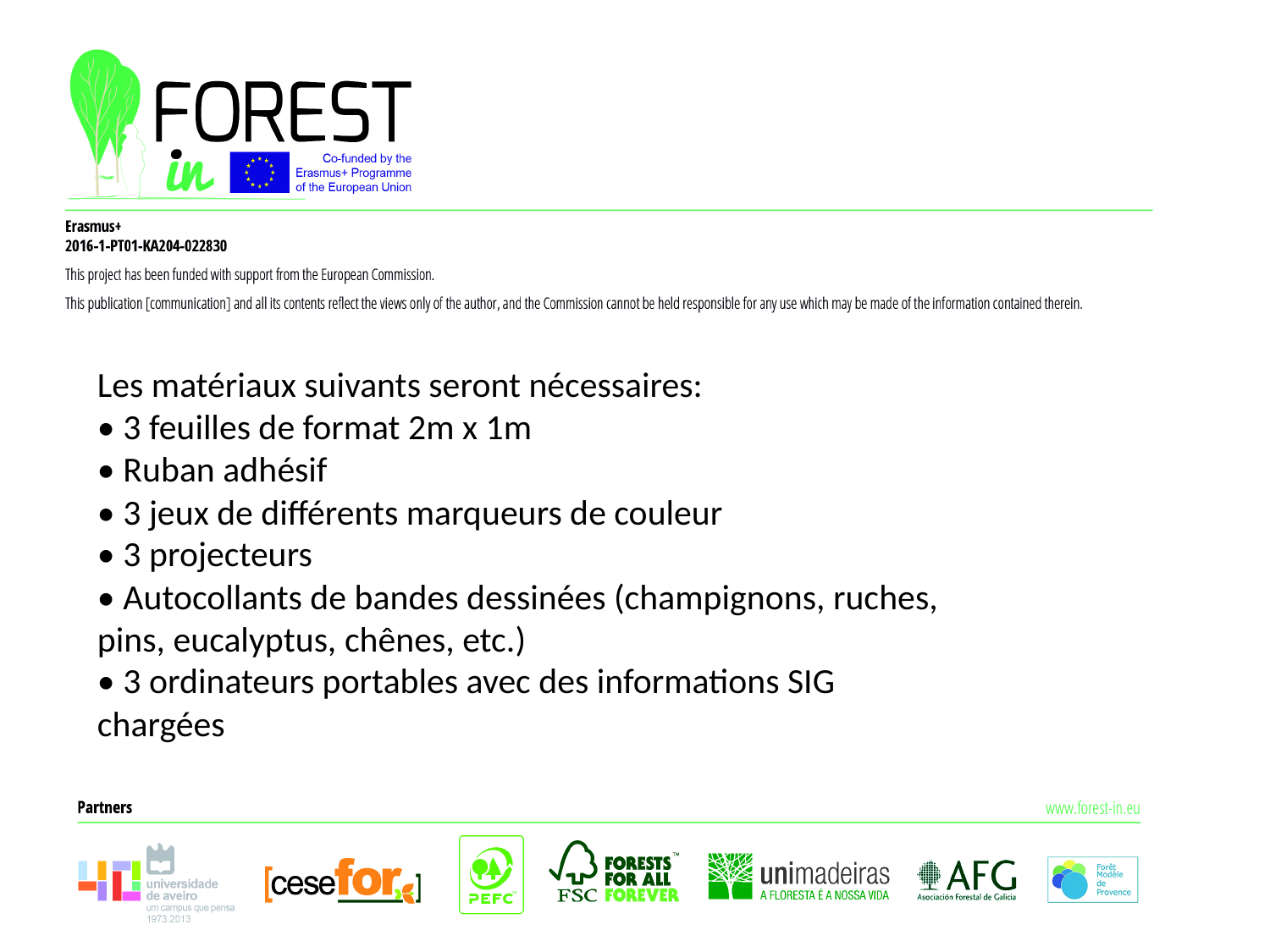

Les matériaux suivants seront nécessaires:
• 3 feuilles de format 2m x 1m
• Ruban adhésif
• 3 jeux de différents marqueurs de couleur
• 3 projecteurs
• Autocollants de bandes dessinées (champignons, ruches, pins, eucalyptus, chênes, etc.)
• 3 ordinateurs portables avec des informations SIG chargées